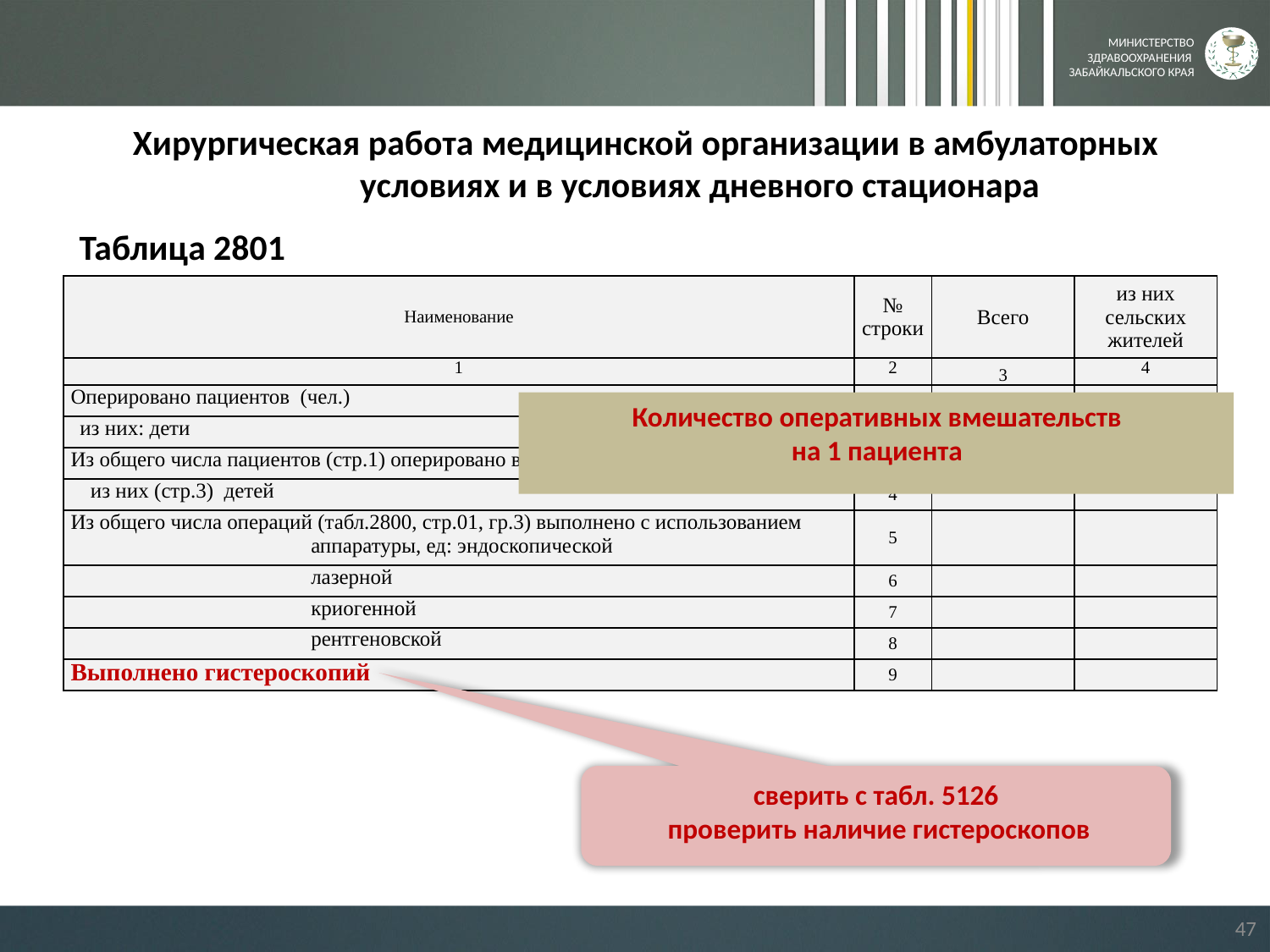

Хирургическая работа медицинской организации в амбулаторных условиях и в условиях дневного стационара
Таблица 2801
| Наименование | № строки | Всего | из них сельских жителей |
| --- | --- | --- | --- |
| 1 | 2 | 3 | 4 |
| Оперировано пациентов (чел.) | 1 |  |  |
| из них: дети | 2 |  |  |
| Из общего числа пациентов (стр.1) оперировано в дневном стационаре всего | 3 |  |  |
| из них (стр.3) детей | 4 |  |  |
| Из общего числа операций (табл.2800, стр.01, гр.3) выполнено с использованием аппаратуры, ед: эндоскопической | 5 |  |  |
| лазерной | 6 |  |  |
| криогенной | 7 |  |  |
| рентгеновской | 8 |  |  |
| Выполнено гистероскопий | 9 |  |  |
Количество оперативных вмешательств
на 1 пациента
сверить с табл. 5126
 проверить наличие гистероскопов
47